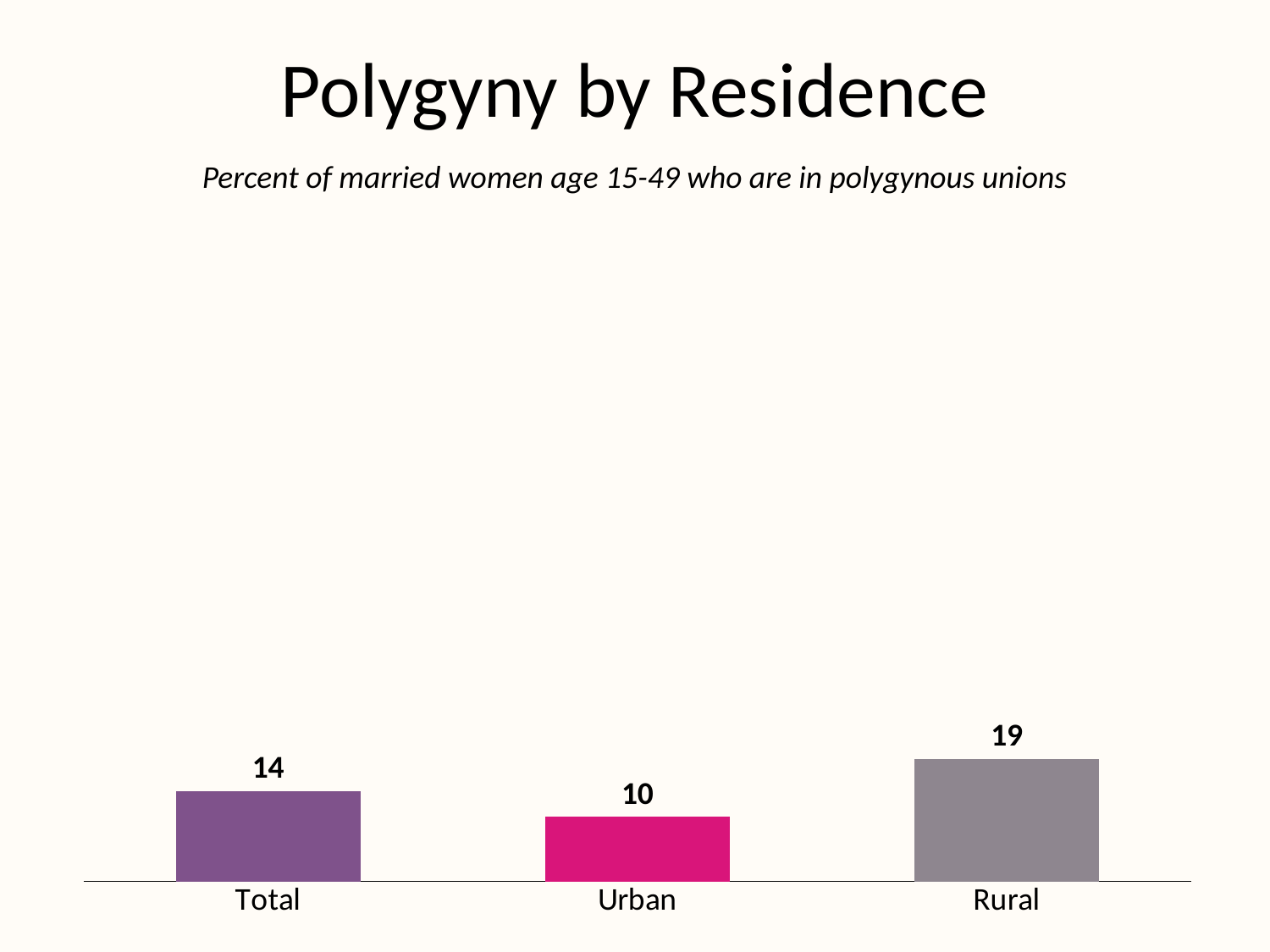

# Polygyny by Residence
Percent of married women age 15-49 who are in polygynous unions

### Chart

| Category | Series 1 |
|---|---|
| Total | 14.0 |
| Urban | 10.0 |
| Rural | 19.0 |